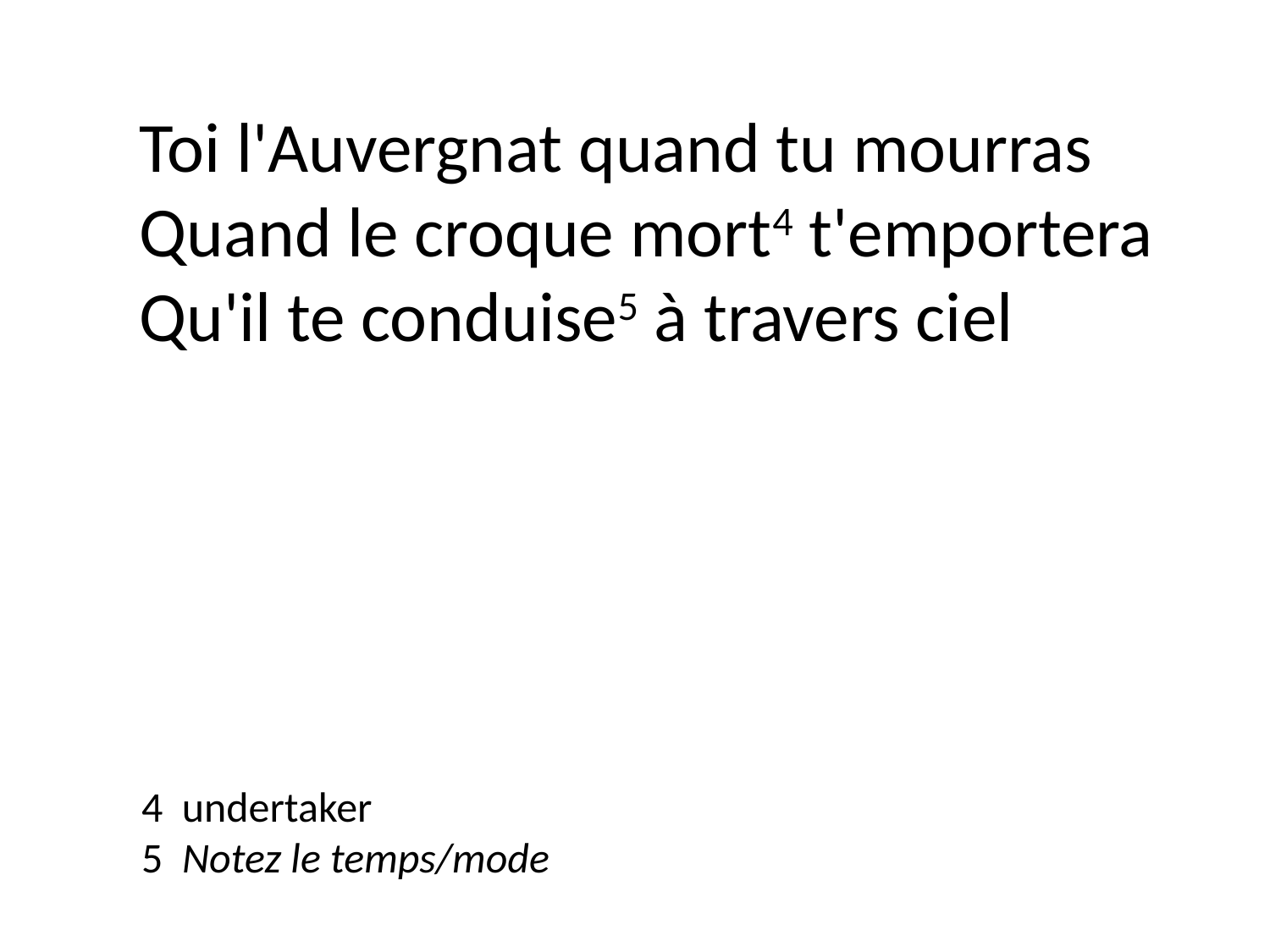

Toi l'Auvergnat quand tu mourras
Quand le croque mort4 t'emportera
Qu'il te conduise5 à travers ciel
4  undertaker
5  Notez le temps/mode